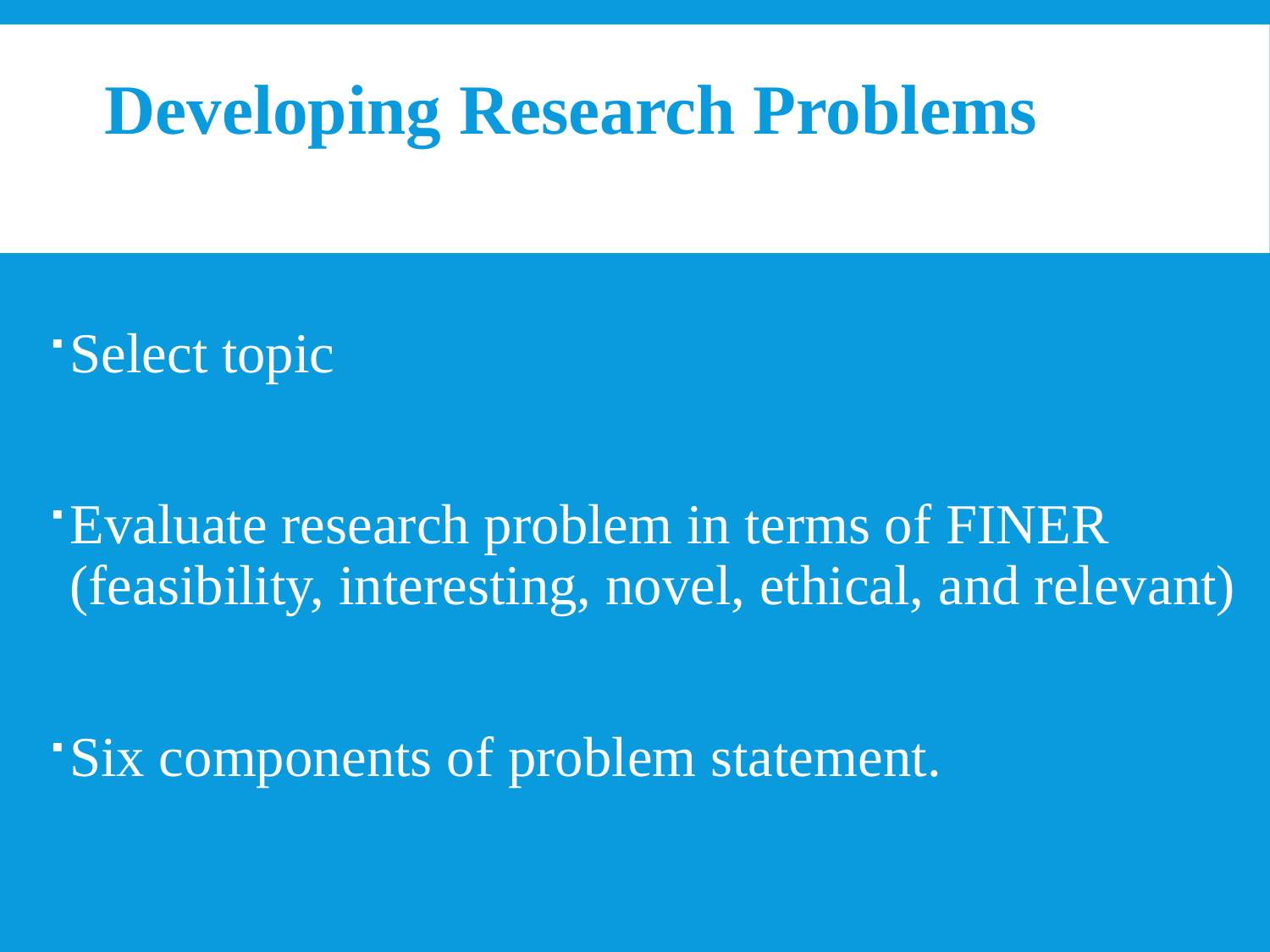

# Developing Research Problems
Select topic

Evaluate research problem in terms of FINER (feasibility, interesting, novel, ethical, and relevant)

Six components of problem statement.